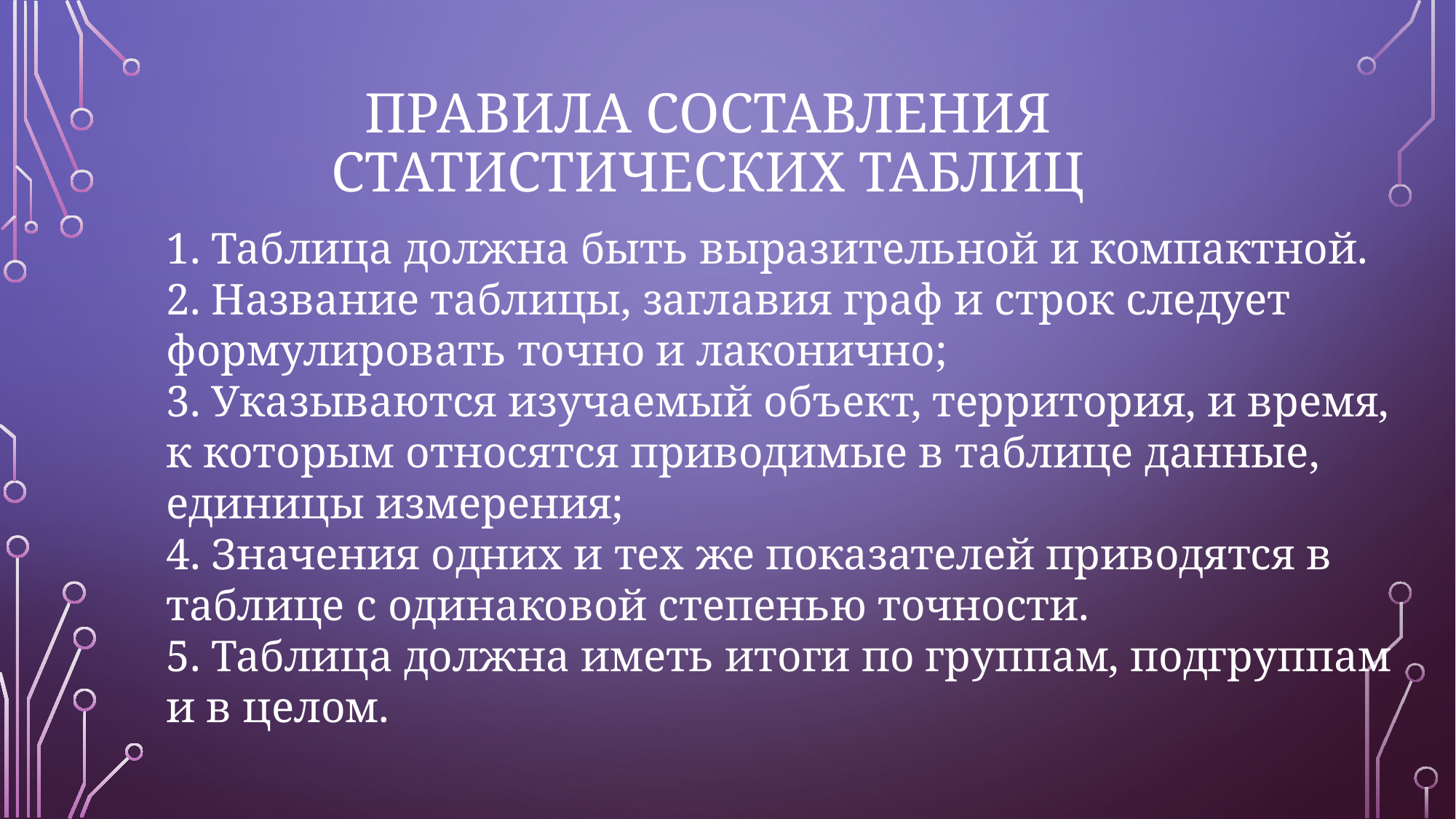

# Правила составления статистических таблиц
1. Таблица должна быть выразительной и компактной.
2. Название таблицы, заглавия граф и строк следует формулировать точно и лаконично;
3. Указываются изучаемый объект, территория, и время, к которым относятся приводимые в таблице данные, единицы измерения;
4. Значения одних и тех же показателей приводятся в таблице с одинаковой степенью точности.
5. Таблица должна иметь итоги по группам, подгруппам и в целом.